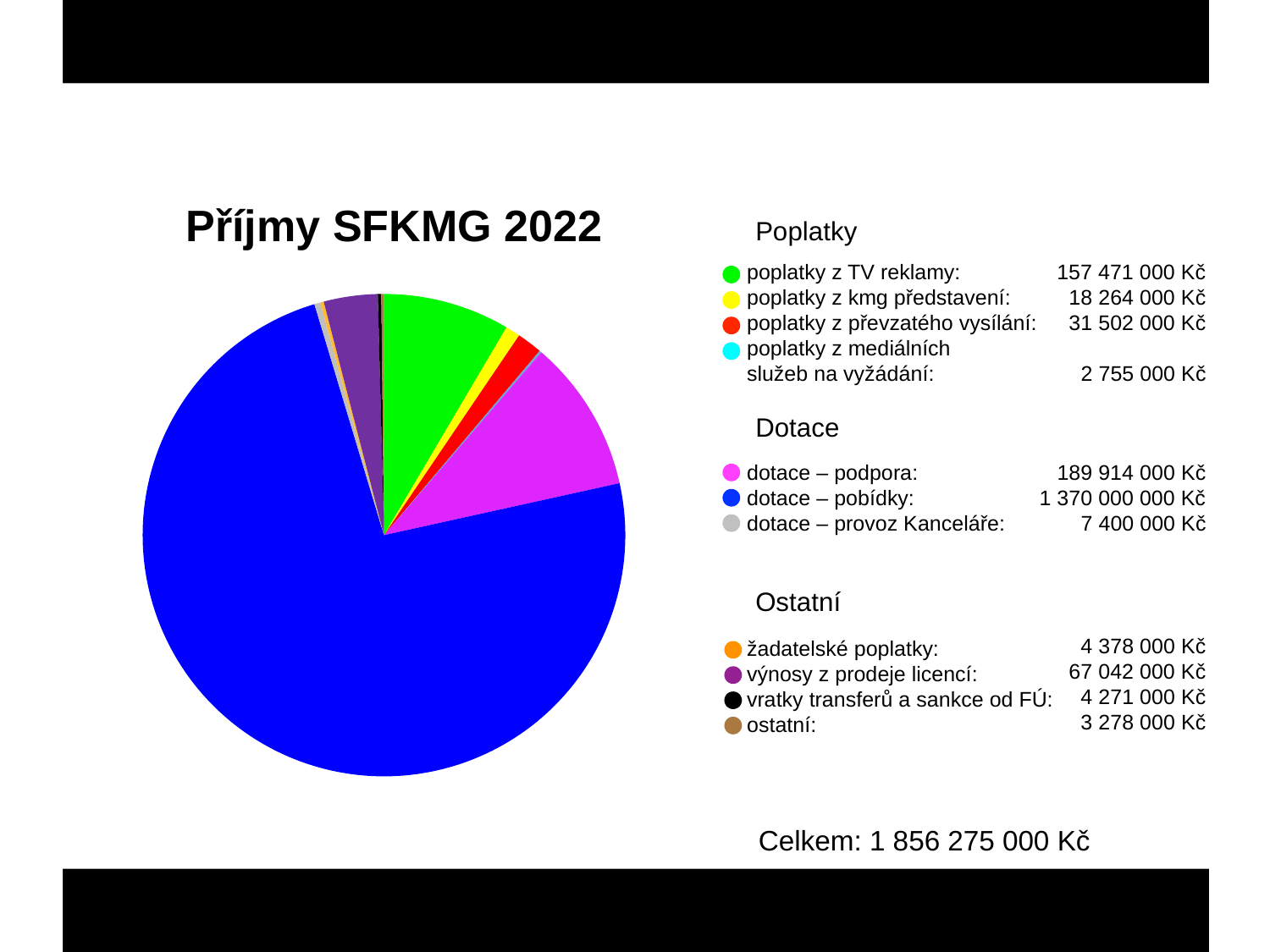

Příjmy SFKMG 2022
Poplatky
poplatky z TV reklamy:
poplatky z kmg představení:
poplatky z převzatého vysílání:
poplatky z mediálních
služeb na vyžádání:
157 471 000 Kč
18 264 000 Kč
31 502 000 Kč

2 755 000 Kč

### Chart

| Category |  |
|---|---|
| Poplatky | 0.0 |
| poplatky z TV reklamy: | 157471000.0 |
| poplatky z kinem. představení: | 18264000.0 |
| poplatky z převzatého vysílání: | 31502000.0 |
| poplatky z VOD: | 2755000.0 |
| Dotace | 0.0 |
| dotace – podpora: | 189914000.0 |
| dotace – pobídky: | 1370000000.0 |
| dotace – provoz kanceláře: | 7400000.0 |
| Ostatní | 0.0 |
| žadatelské poplatky: | 4378000.0 |
| výnosy z prodeje licencí: | 67042000.0 |
| vratky transferů a sankce FÚ | 4271000.0 |
| ostatní | 3278000.0 |

Dotace
dotace – podpora:
dotace – pobídky:
dotace – provoz Kanceláře:
189 914 000 Kč
1 370 000 000 Kč
7 400 000 Kč

Ostatní
4 378 000 Kč
67 042 000 Kč
4 271 000 Kč
3 278 000 Kč
žadatelské poplatky:
výnosy z prodeje licencí:
vratky transferů a sankce od FÚ:
ostatní:

22
Celkem: 1 856 275 000 Kč